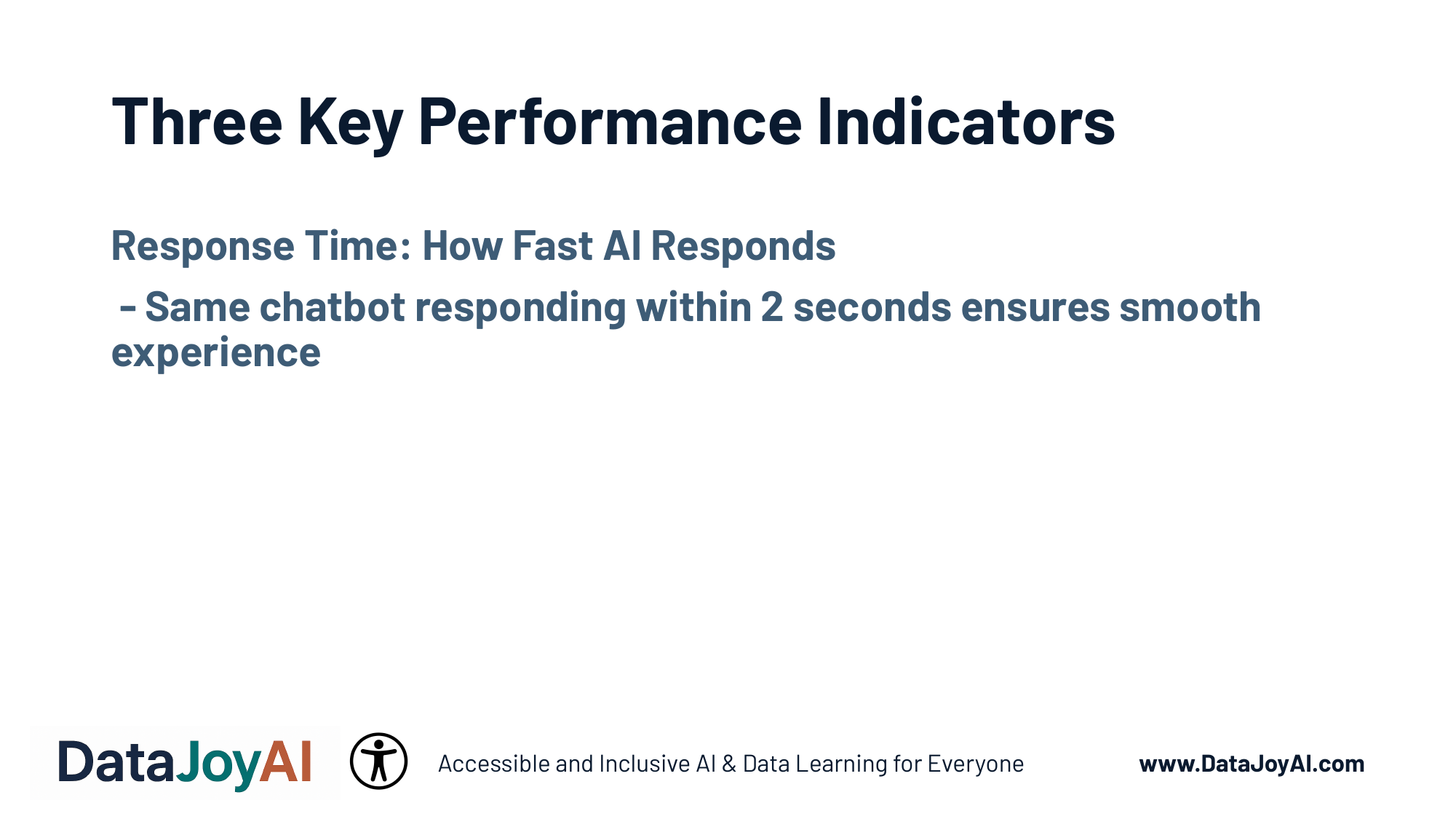

# Three Key Performance Indicators
Response Time: How Fast AI Responds
 - Same chatbot responding within 2 seconds ensures smooth experience